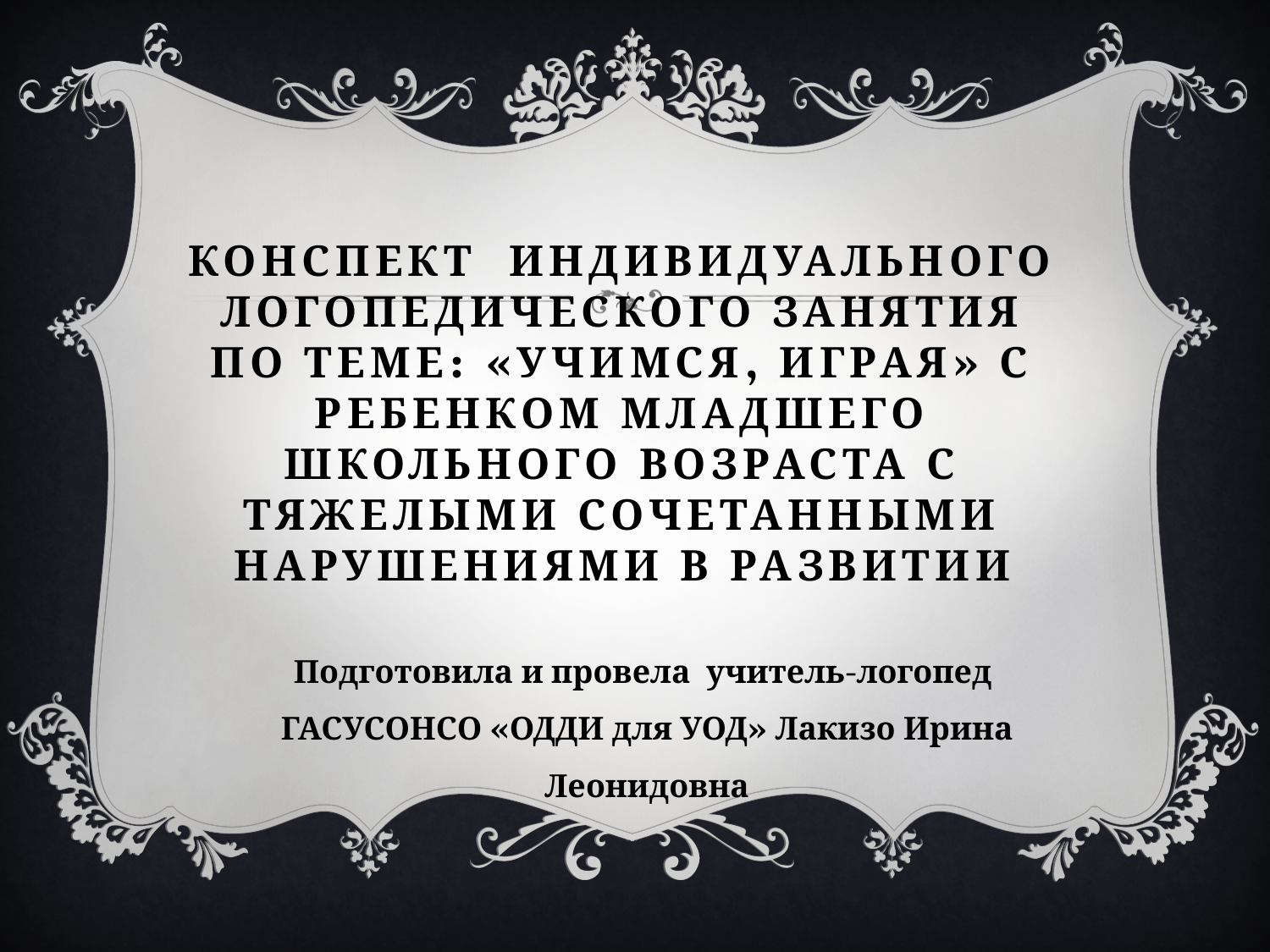

# Конспект  индивидуального логопедического занятия по теме: «Учимся, играя» с ребенком младшего школьного возраста с тяжелыми сочетанными нарушениями в развитии
Подготовила и провела  учитель-логопед  ГАСУСОНСО «ОДДИ для УОД» Лакизо Ирина Леонидовна